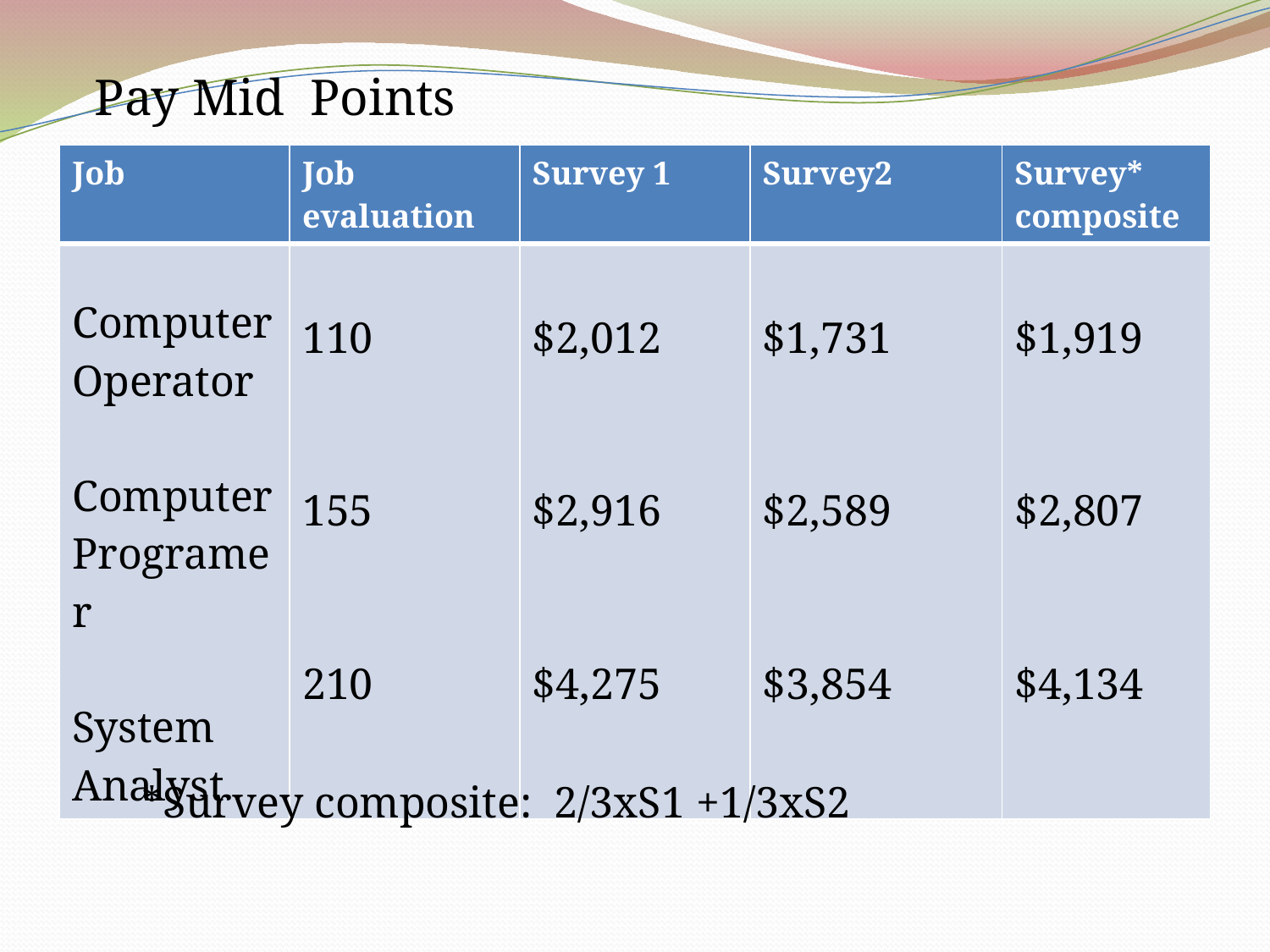

Pay Mid  Points
| Job | Job evaluation | Survey 1 | Survey2 | Survey\* composite |
| --- | --- | --- | --- | --- |
| Computer Operator Computer Programer System Analyst | 110 155 210 | $2,012 $2,916 $4,275 | $1,731 $2,589 $3,854 | $1,919 $2,807 $4,134 |
*Survey composite:  2/3xS1 +1/3xS2